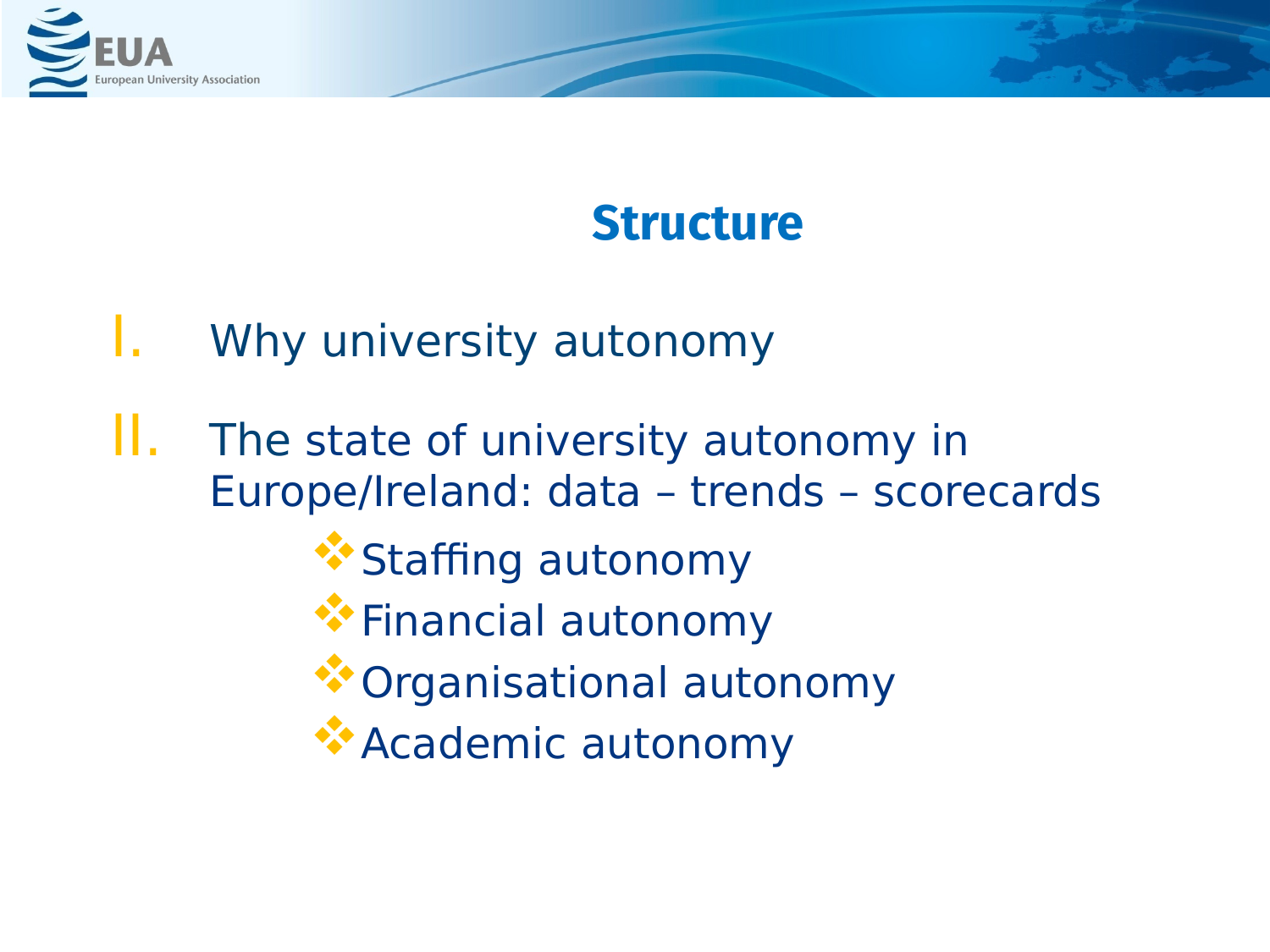

Structure
Why university autonomy
The state of university autonomy in Europe/Ireland: data – trends – scorecards
Staffing autonomy
Financial autonomy
Organisational autonomy
Academic autonomy
…4…